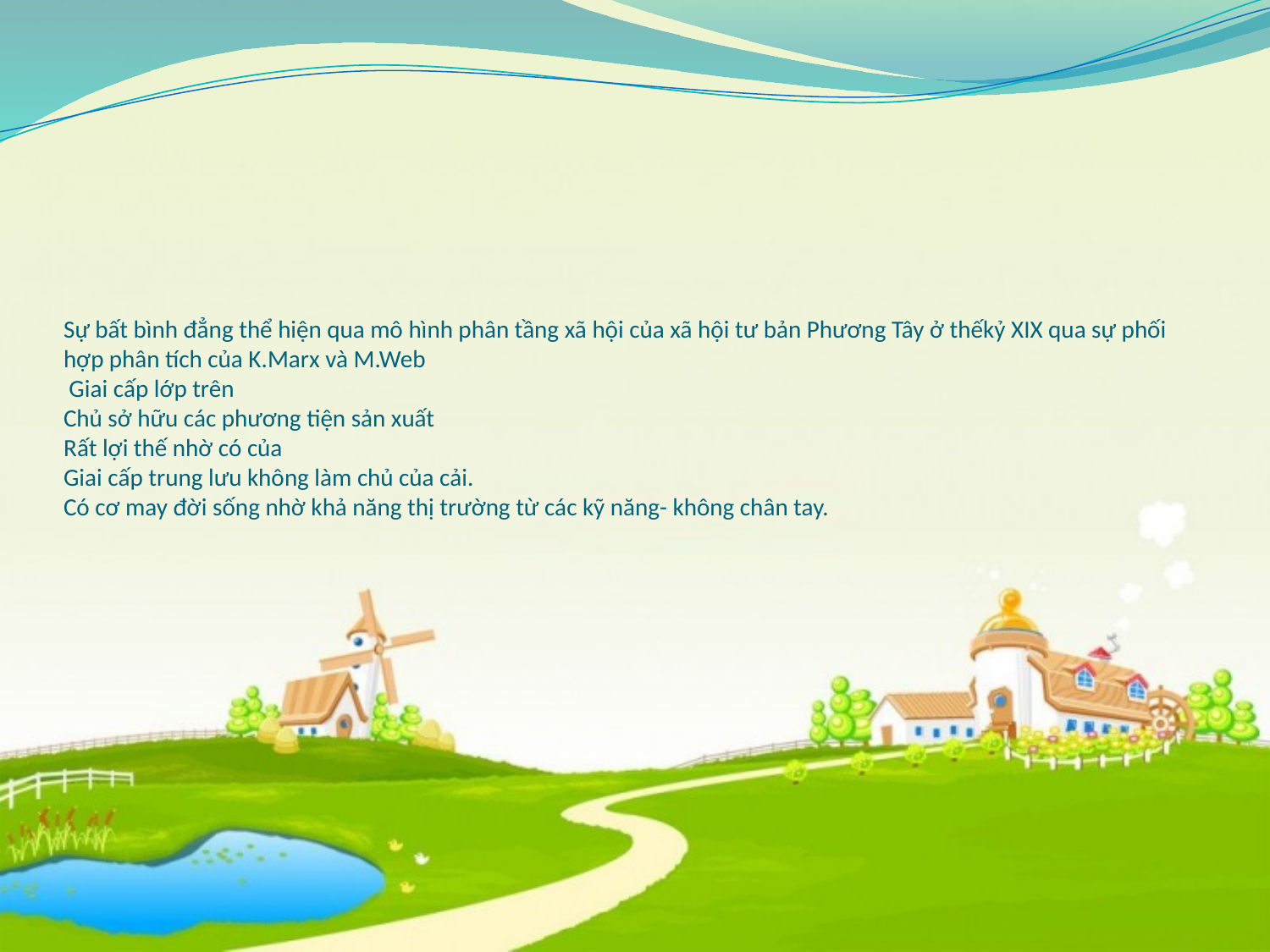

# Sự bất bình đẳng thể hiện qua mô hình phân tầng xã hội của xã hội tư bản Phương Tây ở thếkỷ XIX qua sự phối hợp phân tích của K.Marx và M.Web Giai cấp lớp trên Chủ sở hữu các phương tiện sản xuất Rất lợi thế nhờ có của Giai cấp trung lưu không làm chủ của cải. Có cơ may đời sống nhờ khả năng thị trường từ các kỹ năng- không chân tay.